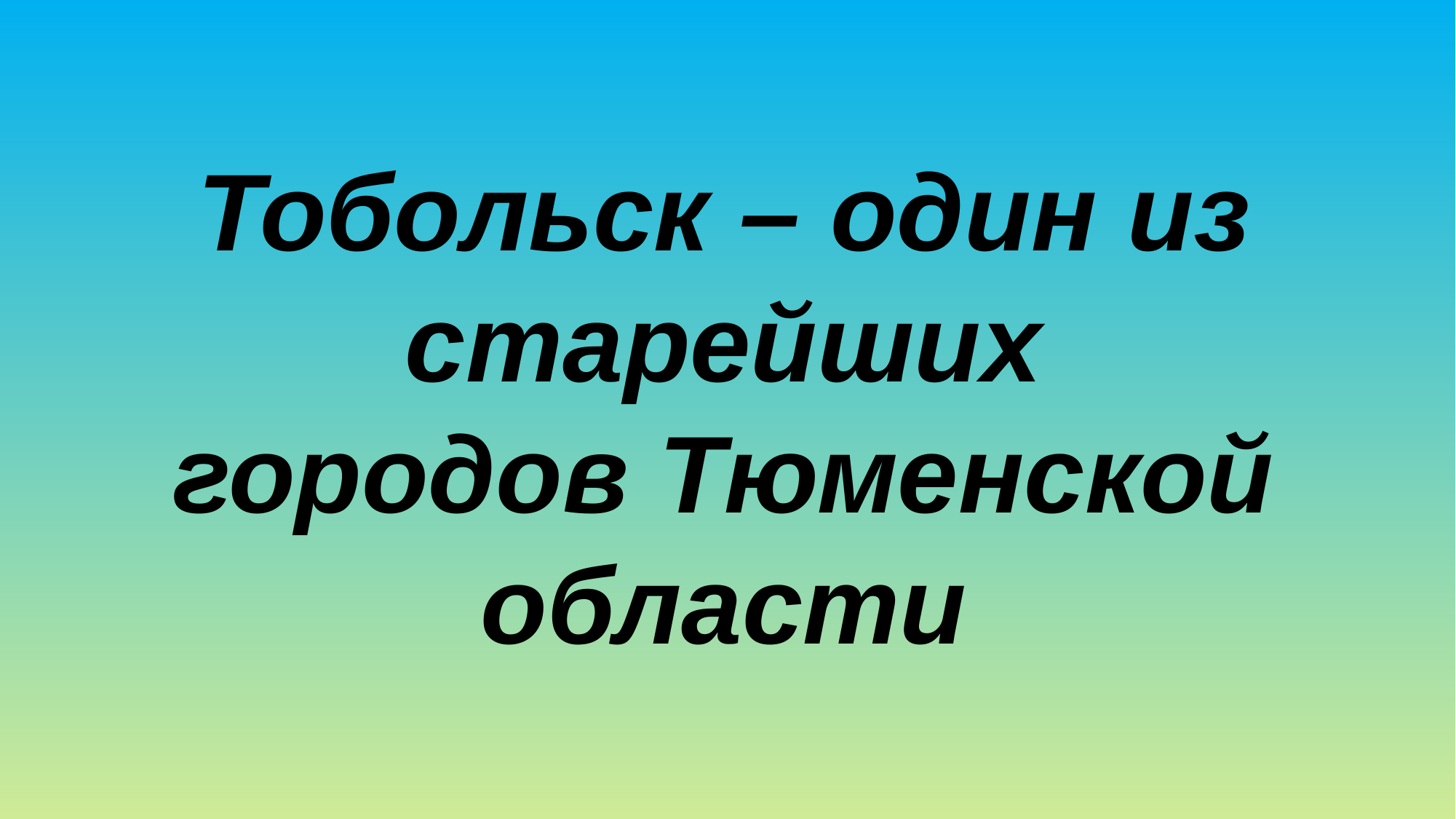

#
Тобольск – один из старейших городов Тюменской области